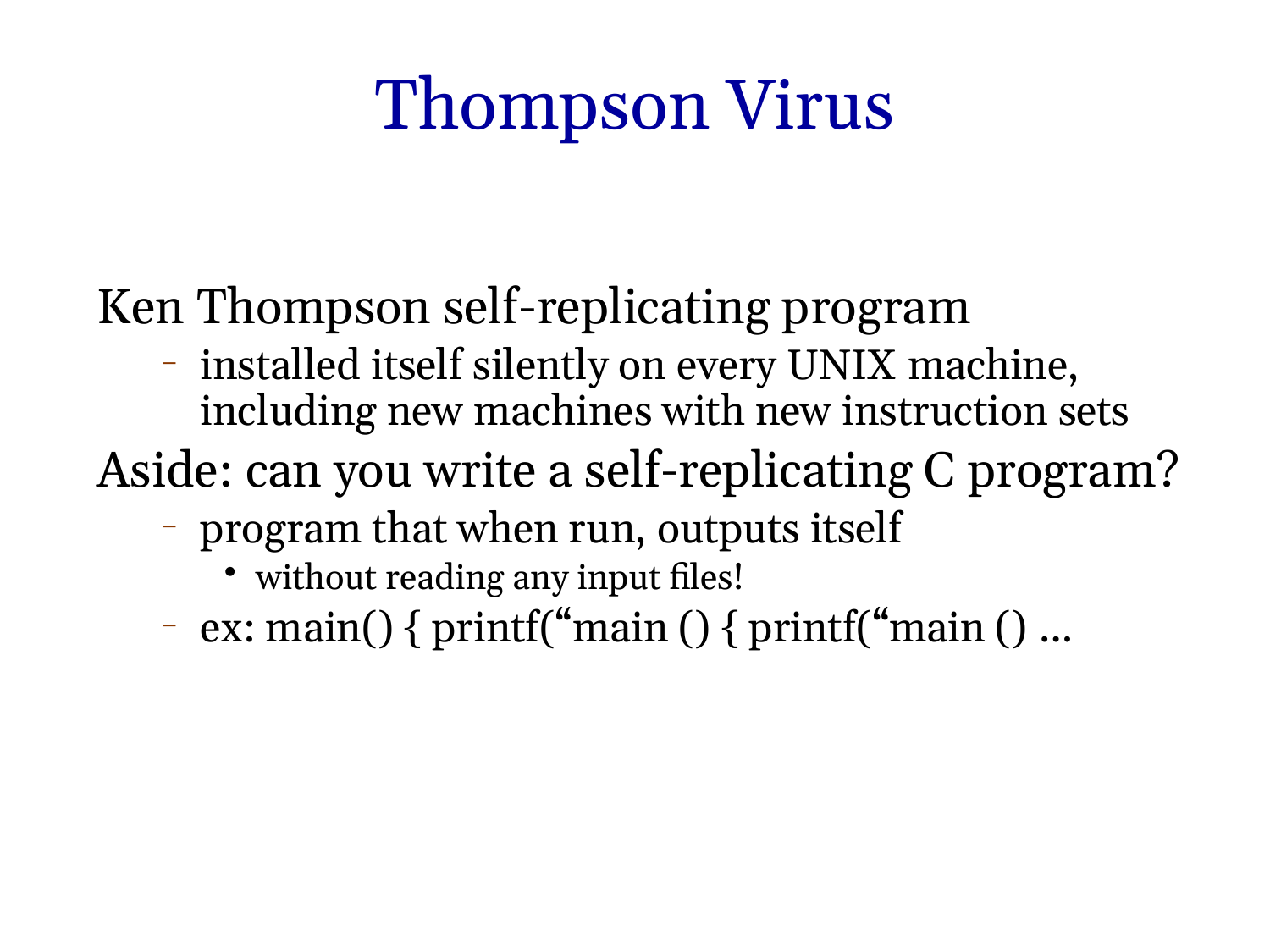

# Thompson Virus
Ken Thompson self-replicating program
installed itself silently on every UNIX machine, including new machines with new instruction sets
Aside: can you write a self-replicating C program?
program that when run, outputs itself
without reading any input files!
ex: main() { printf(“main () { printf(“main () …